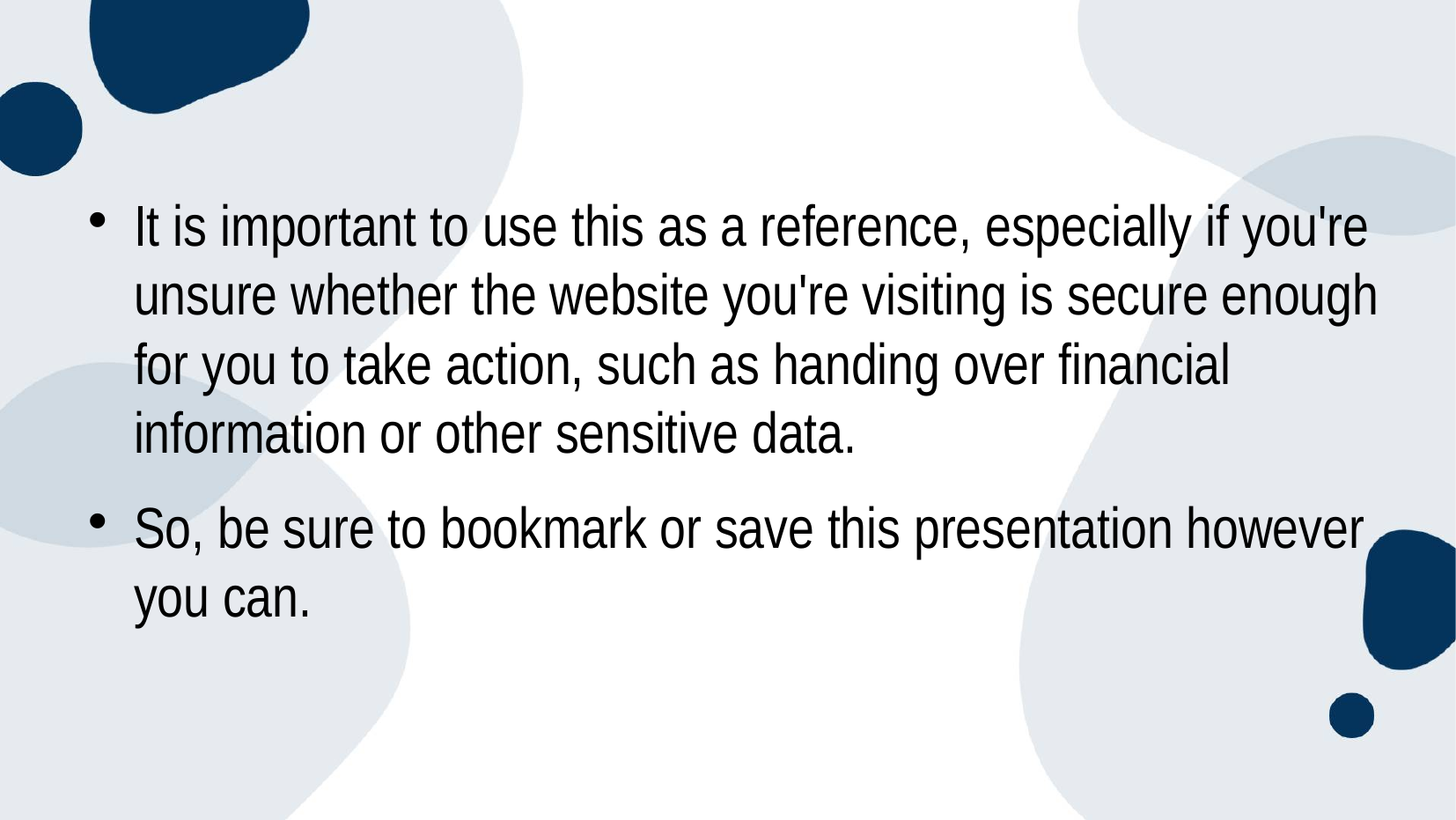

#
It is important to use this as a reference, especially if you're unsure whether the website you're visiting is secure enough for you to take action, such as handing over financial information or other sensitive data.
So, be sure to bookmark or save this presentation however you can.